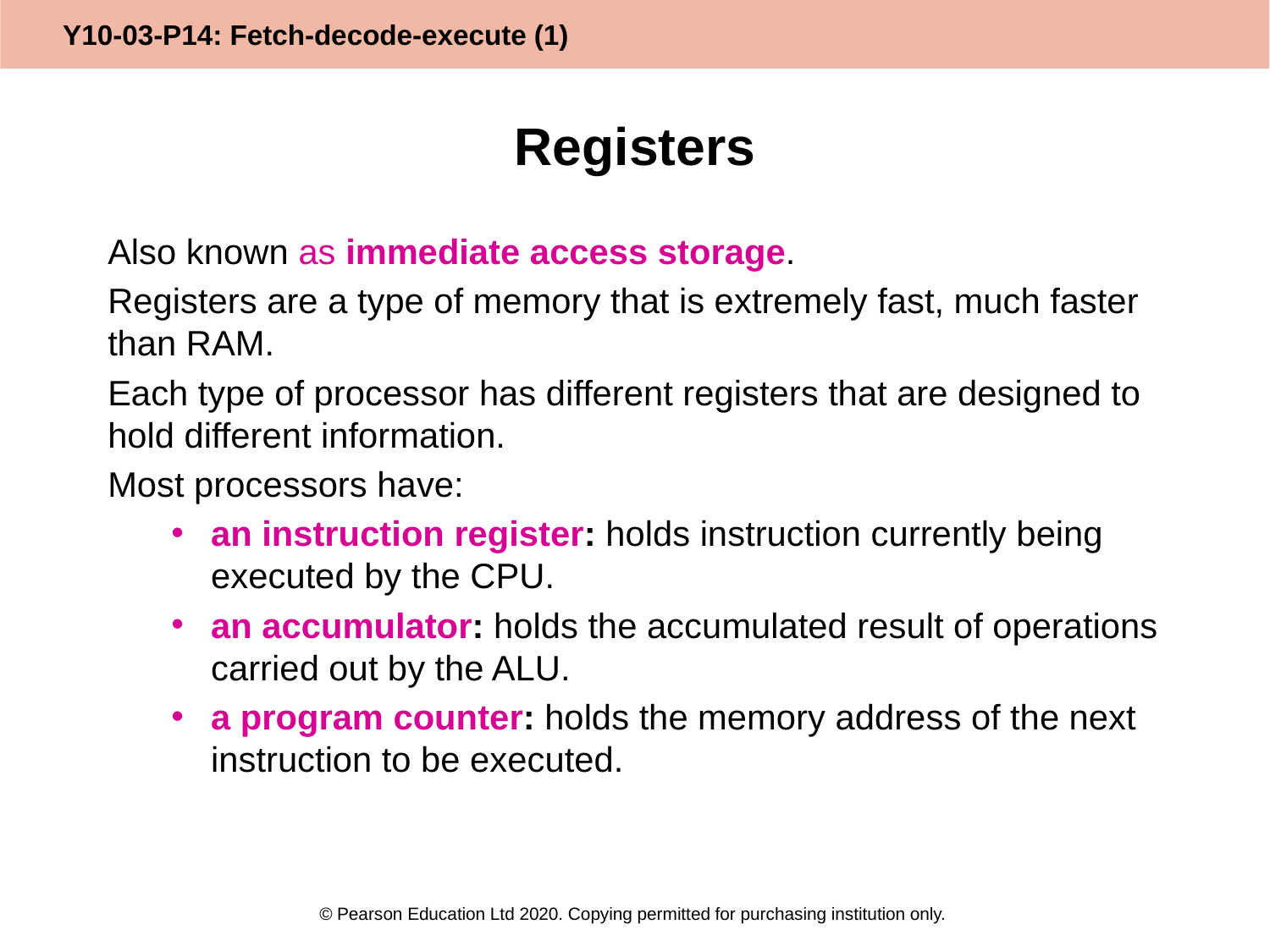

# Registers
Also known as immediate access storage.
Registers are a type of memory that is extremely fast, much faster than RAM.
Each type of processor has different registers that are designed to hold different information.
Most processors have:
an instruction register: holds instruction currently being executed by the CPU.
an accumulator: holds the accumulated result of operations carried out by the ALU.
a program counter: holds the memory address of the next instruction to be executed.

© Pearson Education Ltd 2020. Copying permitted for purchasing institution only.